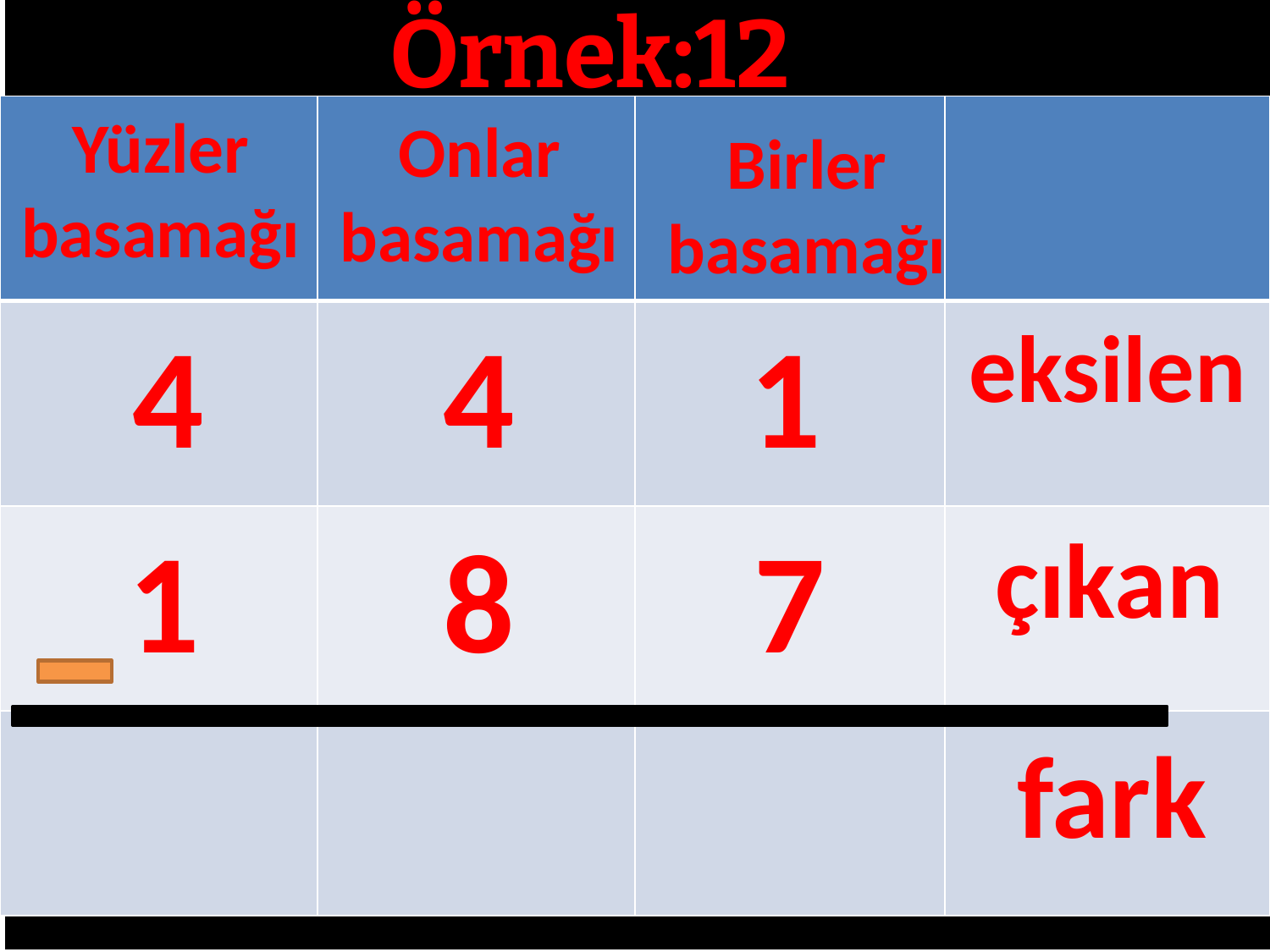

Örnek:12
#
|  |  |  |  |
| --- | --- | --- | --- |
|  |  |  |  |
|  |  |  |  |
|  |  |  |  |
Yüzler basamağı
Onlar basamağı
Birler basamağı
4
4
1
eksilen
1
8
7
çıkan

fark